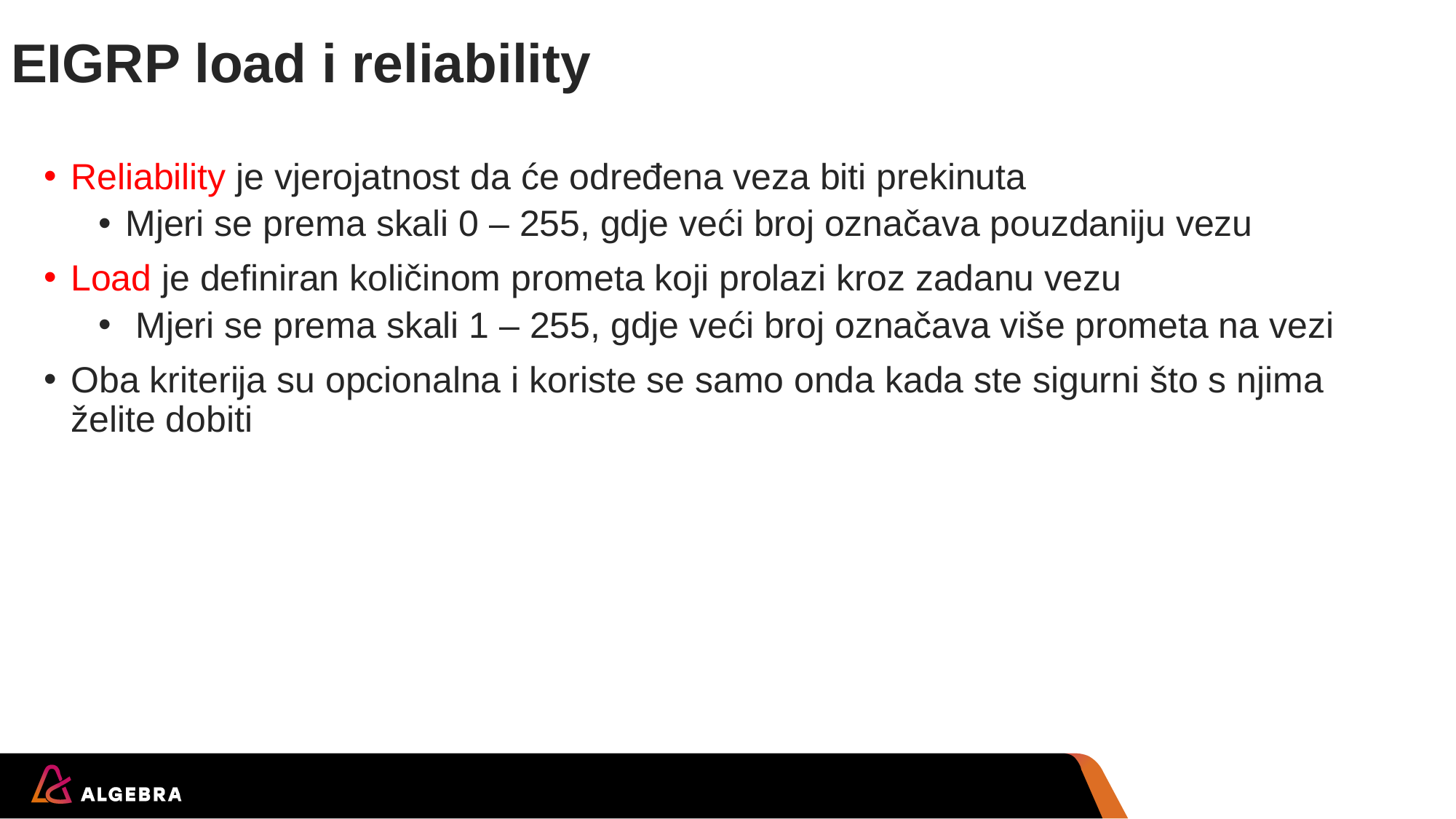

# EIGRP load i reliability
Reliability je vjerojatnost da će određena veza biti prekinuta
Mjeri se prema skali 0 – 255, gdje veći broj označava pouzdaniju vezu
Load je definiran količinom prometa koji prolazi kroz zadanu vezu
 Mjeri se prema skali 1 – 255, gdje veći broj označava više prometa na vezi
Oba kriterija su opcionalna i koriste se samo onda kada ste sigurni što s njima želite dobiti